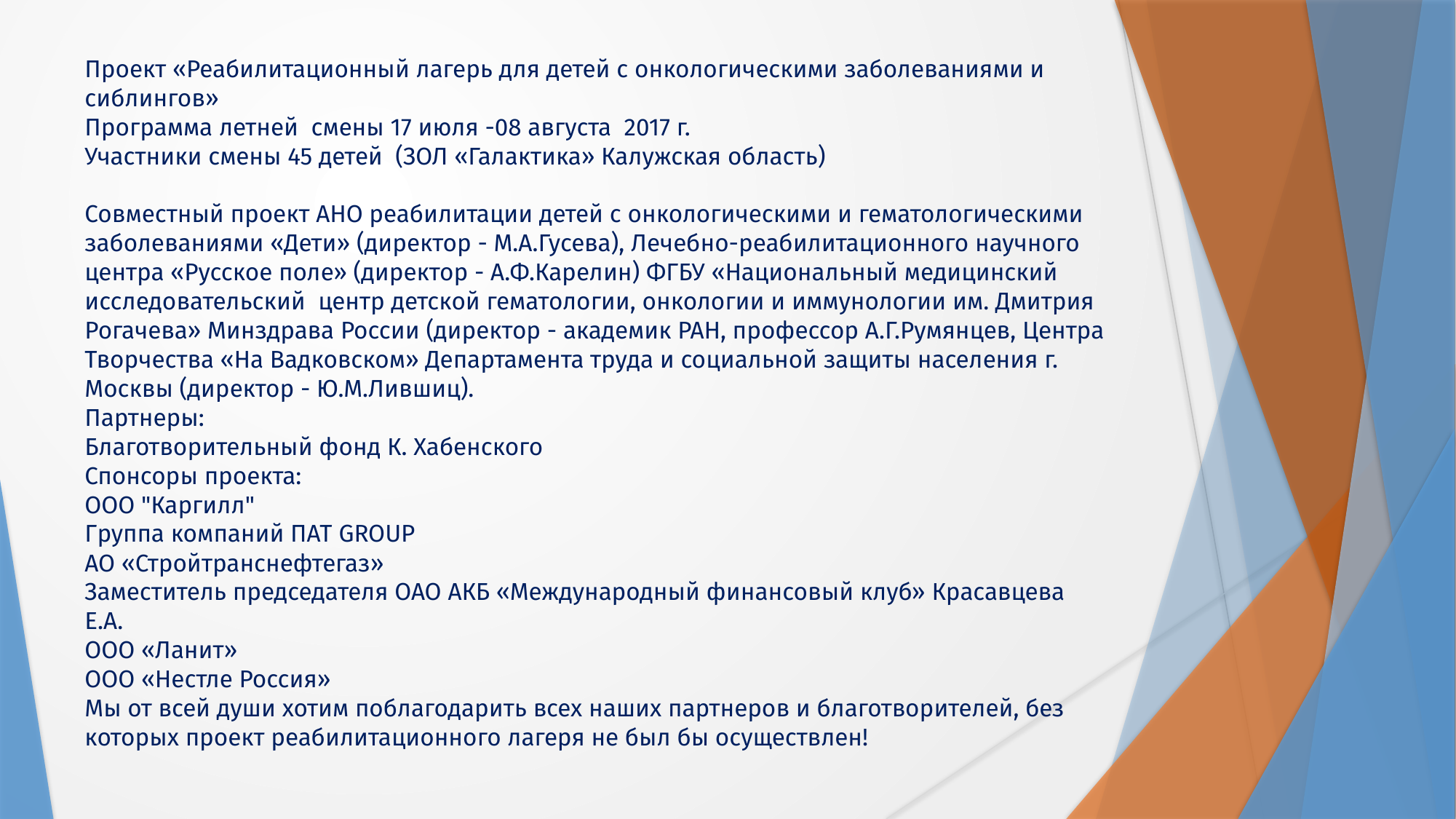

# Проект «Реабилитационный лагерь для детей с онкологическими заболеваниями и сиблингов» Программа летней  смены 17 июля -08 августа  2017 г. Участники смены 45 детей  (ЗОЛ «Галактика» Калужская область) Совместный проект АНО реабилитации детей с онкологическими и гематологическими заболеваниями «Дети» (директор - М.А.Гусева), Лечебно-реабилитационного научного центра «Русское поле» (директор - А.Ф.Карелин) ФГБУ «Национальный медицинский исследовательский  центр детской гематологии, онкологии и иммунологии им. Дмитрия Рогачева» Минздрава России (директор - академик РАН, профессор А.Г.Румянцев, Центра Творчества «На Вадковском» Департамента труда и социальной защиты населения г. Москвы (директор - Ю.М.Лившиц). Партнеры: Благотворительный фонд К. Хабенского Спонсоры проекта: ООО "Каргилл" Группа компаний ПАТ GROUP АО «Стройтранснефтегаз» Заместитель председателя ОАО АКБ «Международный финансовый клуб» Красавцева Е.А. ООО «Ланит» ООО «Нестле Россия» Мы от всей души хотим поблагодарить всех наших партнеров и благотворителей, без которых проект реабилитационного лагеря не был бы осуществлен!